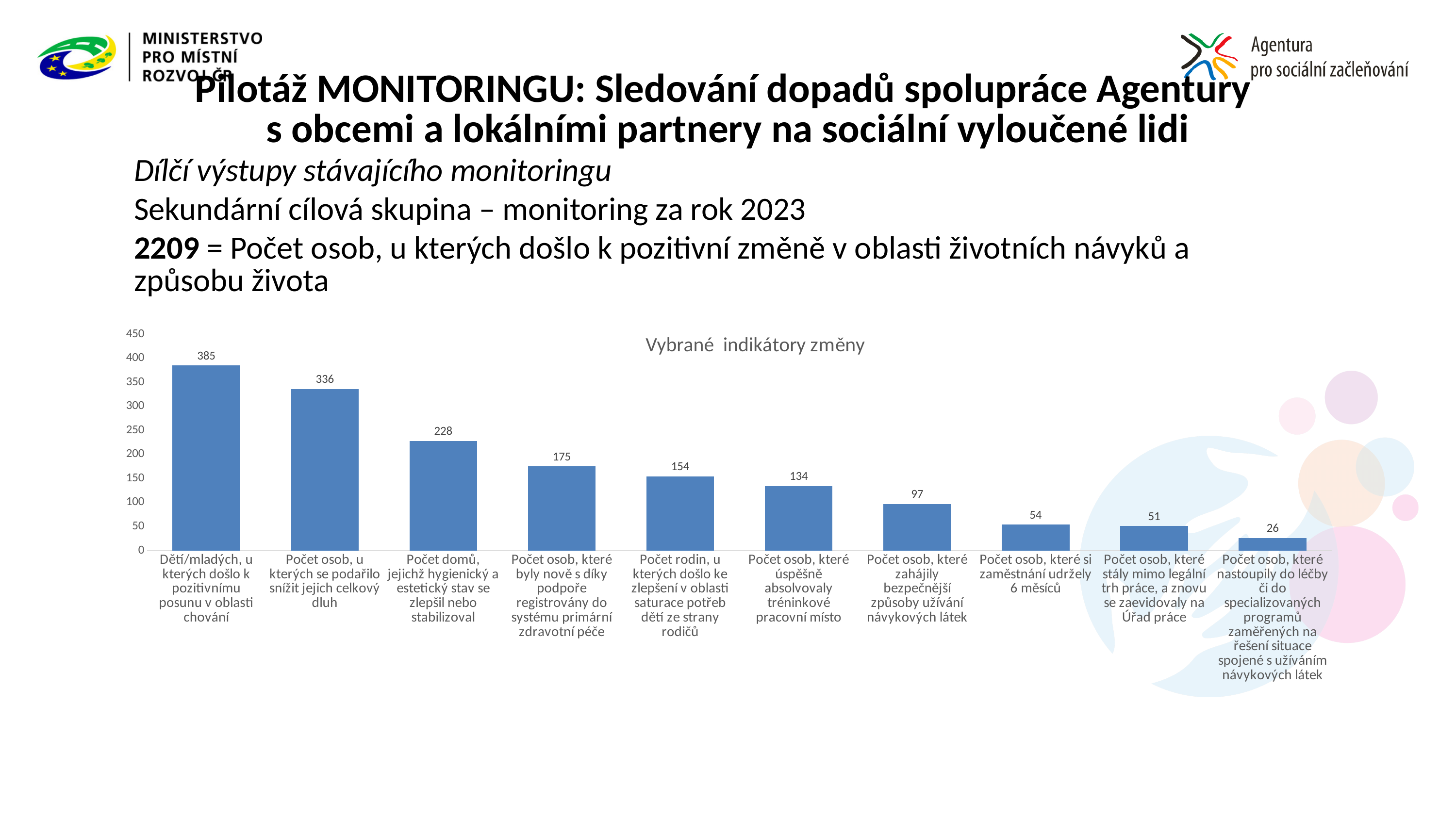

# Pilotáž MONITORINGU: Sledování dopadů spolupráce Agentury s obcemi a lokálními partnery na sociální vyloučené lidi
Dílčí výstupy stávajícího monitoringu
Sekundární cílová skupina – monitoring za rok 2023
2209 = Počet osob, u kterých došlo k pozitivní změně v oblasti životních návyků a způsobu života

### Chart: Vybrané  indikátory změny

| Category |  |
|---|---|
| Dětí/mladých, u kterých došlo k pozitivnímu posunu v oblasti chování | 385.0 |
| Počet osob, u kterých se podařilo snížit jejich celkový dluh | 336.0 |
| Počet domů, jejichž hygienický a estetický stav se zlepšil nebo stabilizoval | 228.0 |
| Počet osob, které byly nově s díky podpoře registrovány do systému primární zdravotní péče | 175.0 |
| Počet rodin, u kterých došlo ke zlepšení v oblasti saturace potřeb dětí ze strany rodičů | 154.0 |
| Počet osob, které úspěšně absolvovaly tréninkové pracovní místo | 134.0 |
| Počet osob, které zahájily bezpečnější způsoby užívání návykových látek | 97.0 |
| Počet osob, které si zaměstnání udržely 6 měsíců | 54.0 |
| Počet osob, které stály mimo legální trh práce, a znovu se zaevidovaly na Úřad práce | 51.0 |
| Počet osob, které nastoupily do léčby či do specializovaných programů zaměřených na řešení situace spojené s užíváním návykových látek | 26.0 |